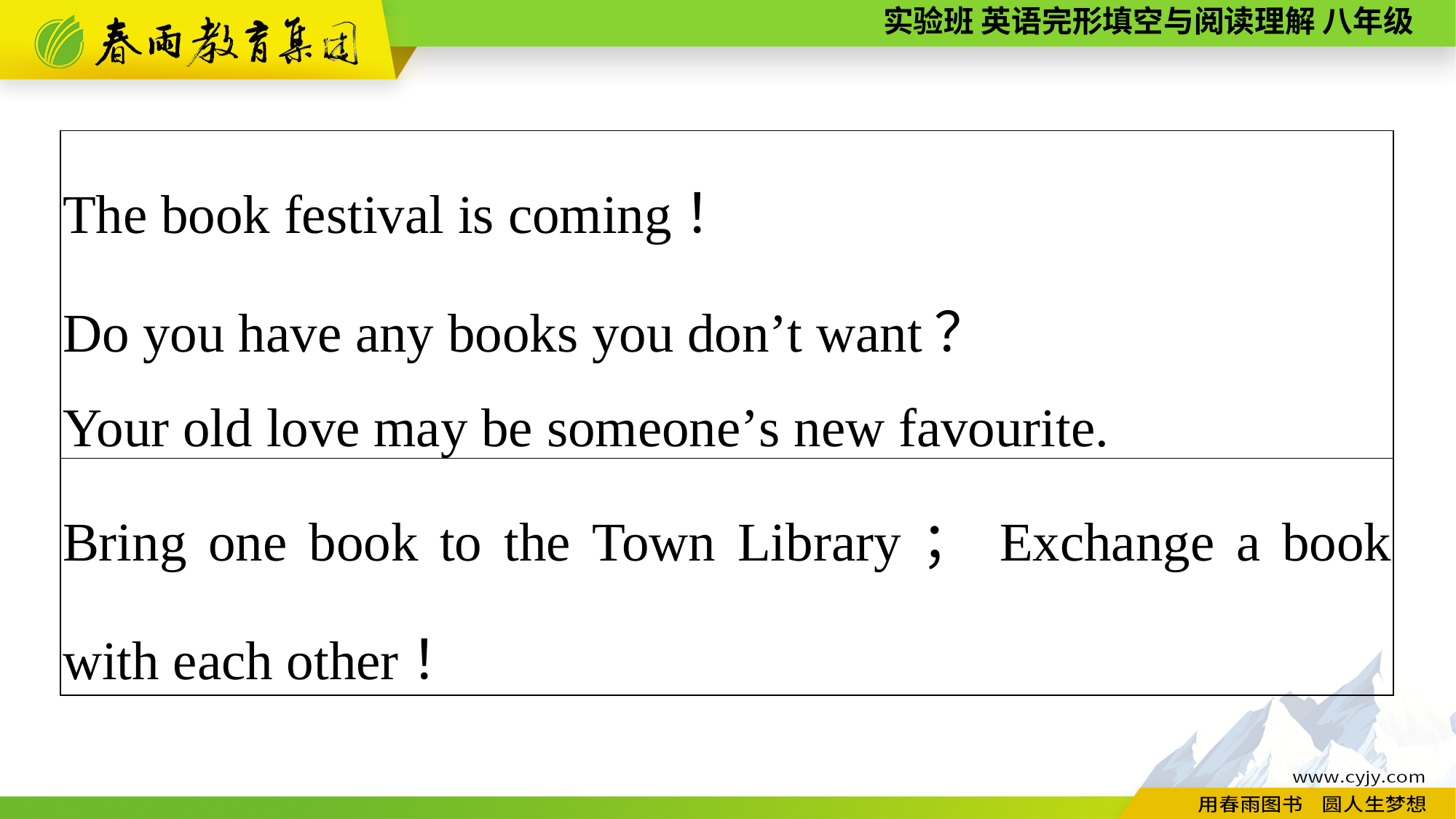

| The book festival is coming！ Do you have any books you don’t want？ Your old love may be someone’s new favourite. |
| --- |
| Bring one book to the Town Library；Exchange a book with each other！ |